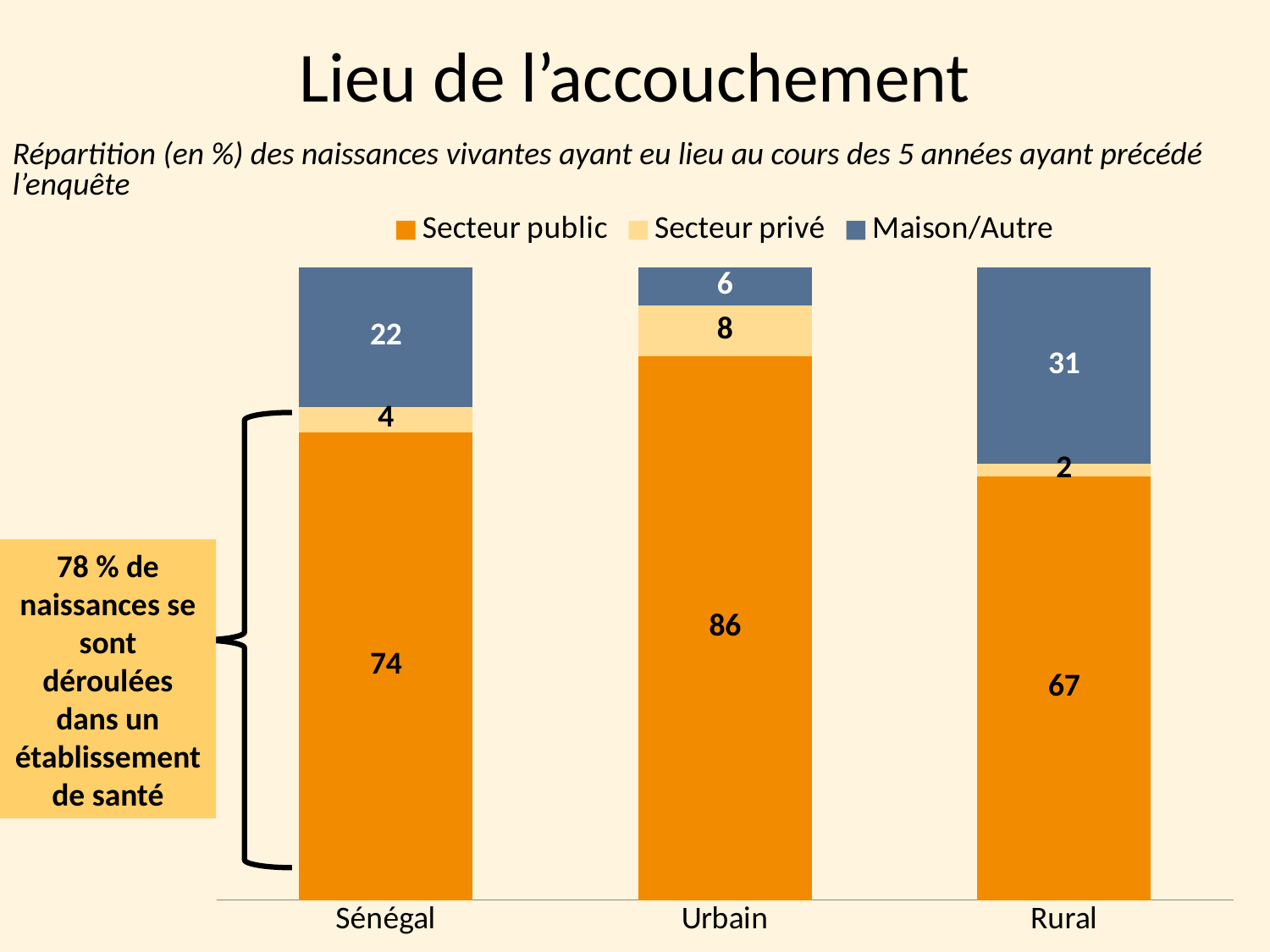

Lieu de l’accouchement
Répartition (en %) des naissances vivantes ayant eu lieu au cours des 5 années ayant précédé l’enquête

### Chart

| Category | Secteur public | Secteur privé | Maison/Autre |
|---|---|---|---|
| Sénégal | 74.0 | 4.0 | 22.0 |
| Urbain | 86.0 | 8.0 | 6.0 |
| Rural | 67.0 | 2.0 | 31.0 |
78 % de naissances se sont déroulées dans un établissement de santé